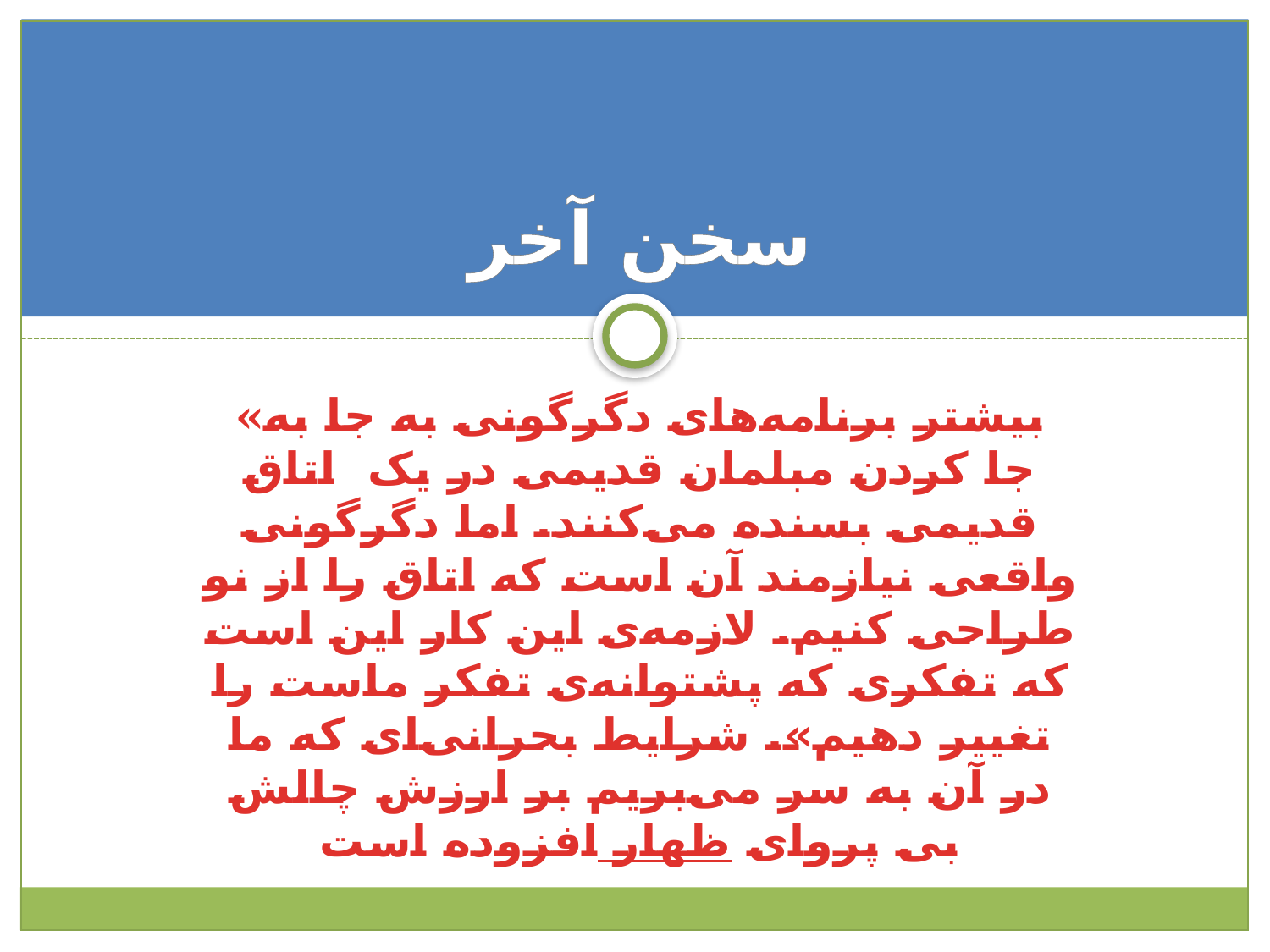

# سخن آخر
«بیشتر برنامه‌های دگرگونی به جا به جا کردن مبلمان قدیمی در یک  اتاق قدیمی بسنده می‌کنند. اما دگرگونی واقعی نیازمند آن است که اتاق را از نو طراحی کنیم. لازمه‌ی این کار این است که تفکری که پشتوانه‌ی تفکر ماست را تغییر دهیم». شرایط بحرانی‌ای که ما در آن به سر می‌بریم بر ارزش چالش بی پروای ظهار افزوده است